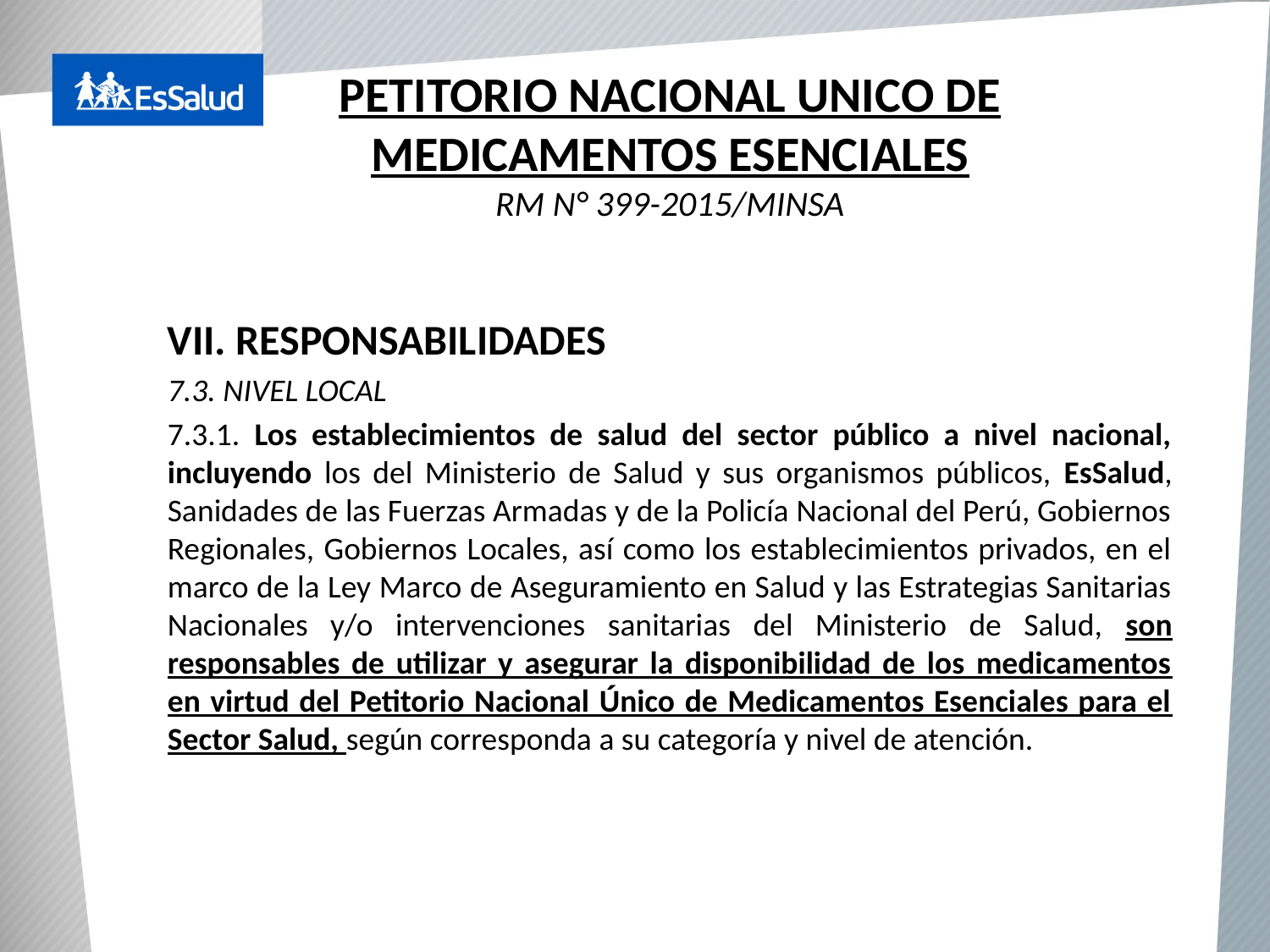

PETITORIO NACIONAL UNICO DE MEDICAMENTOS ESENCIALES
RM N° 399-2015/MINSA
VII. RESPONSABILIDADES
7.3. NIVEL LOCAL
7.3.1. Los establecimientos de salud del sector público a nivel nacional, incluyendo los del Ministerio de Salud y sus organismos públicos, EsSalud, Sanidades de las Fuerzas Armadas y de la Policía Nacional del Perú, Gobiernos Regionales, Gobiernos Locales, así como los establecimientos privados, en el marco de la Ley Marco de Aseguramiento en Salud y las Estrategias Sanitarias Nacionales y/o intervenciones sanitarias del Ministerio de Salud, son responsables de utilizar y asegurar la disponibilidad de los medicamentos en virtud del Petitorio Nacional Único de Medicamentos Esenciales para el Sector Salud, según corresponda a su categoría y nivel de atención.